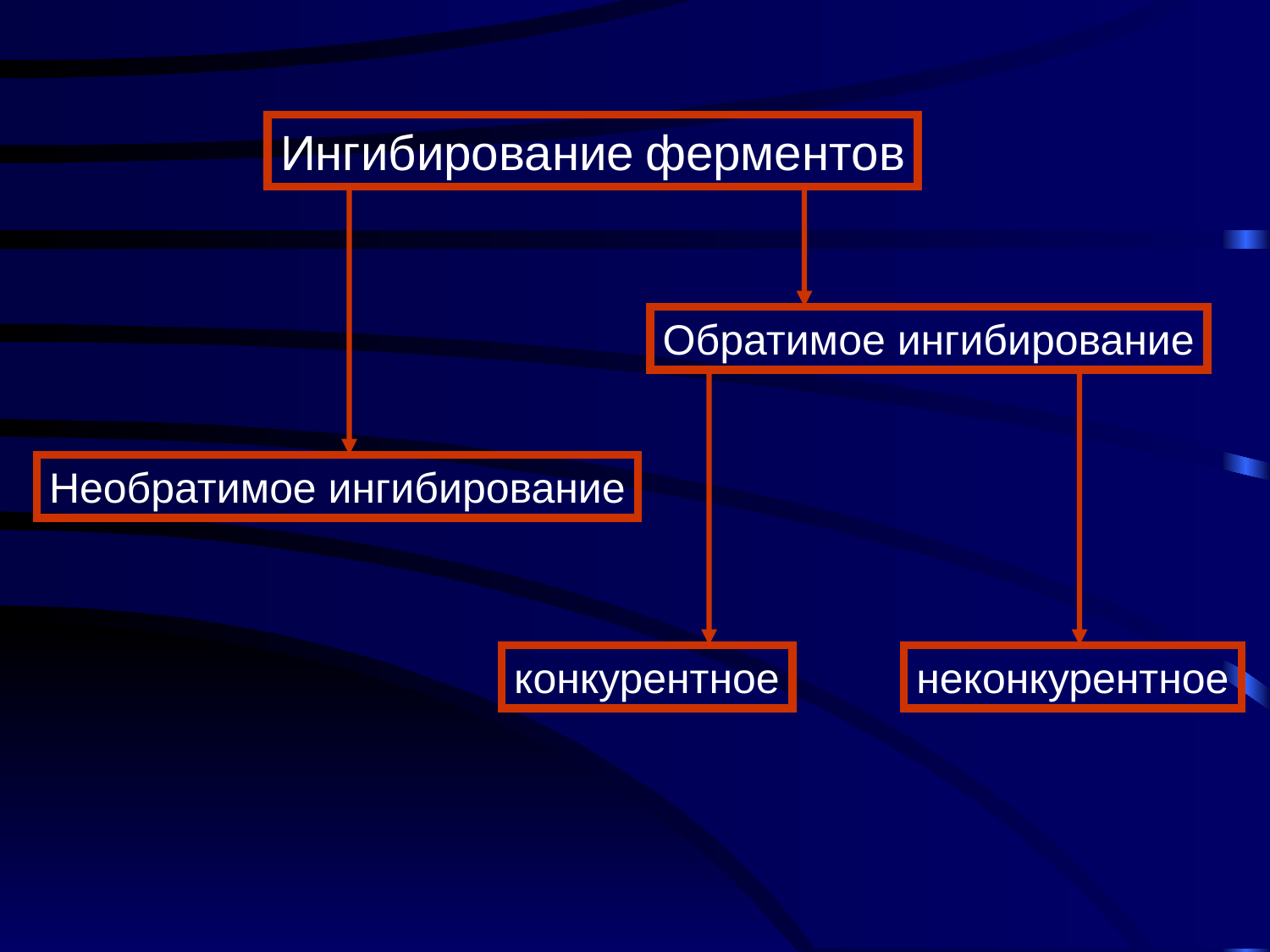

Ингибирование ферментов

Обратимое ингибирование

Необратимое ингибирование
конкурентное
неконкурентное